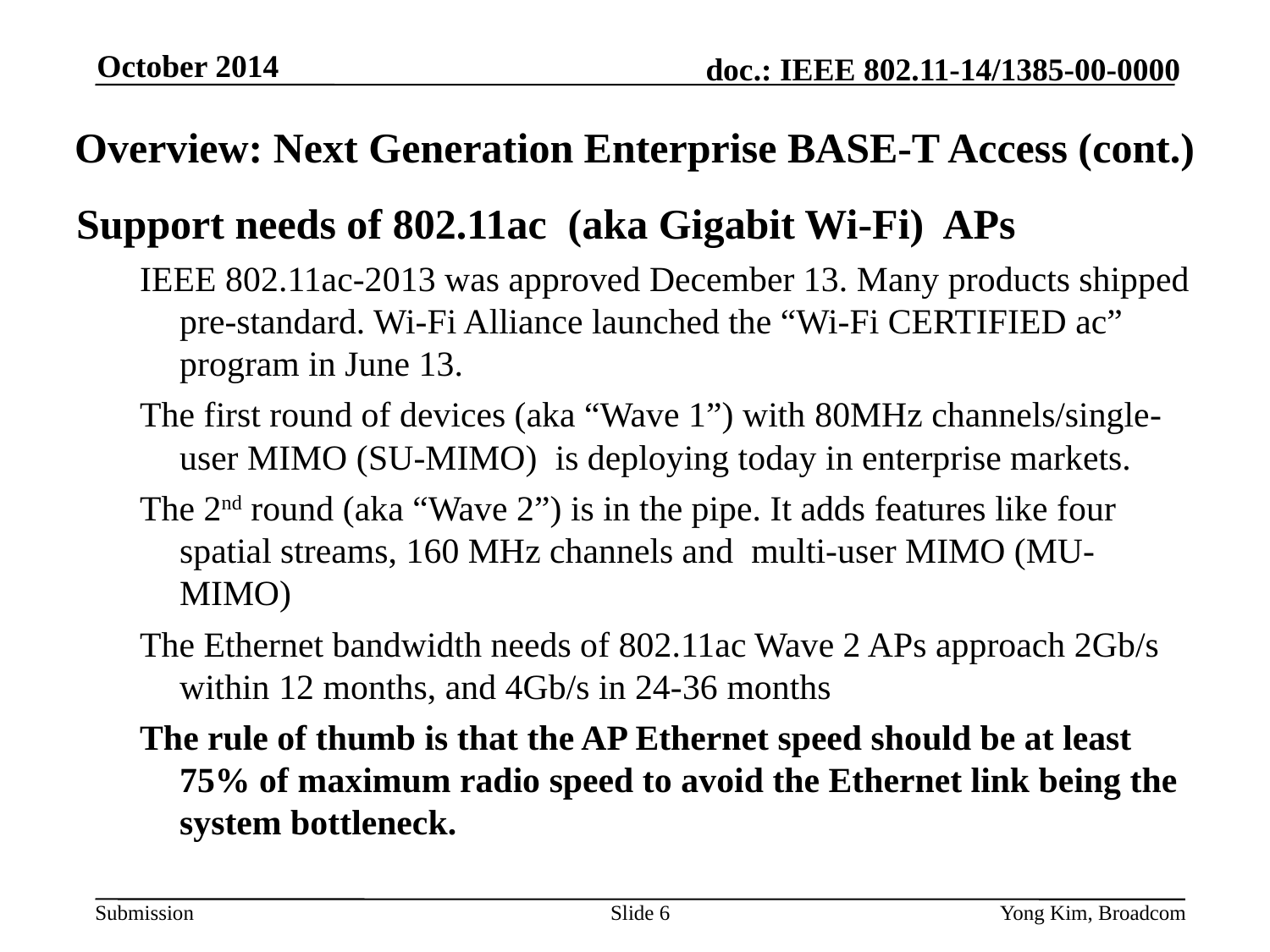

October 2014
# Overview: Next Generation Enterprise BASE-T Access (cont.)
Support needs of 802.11ac  (aka Gigabit Wi-Fi)  APs
IEEE 802.11ac-2013 was approved December 13. Many products shipped pre-standard. Wi-Fi Alliance launched the “Wi-Fi CERTIFIED ac” program in June 13.
The first round of devices (aka “Wave 1”) with 80MHz channels/single-user MIMO (SU-MIMO)  is deploying today in enterprise markets.
The 2nd round (aka “Wave 2”) is in the pipe. It adds features like four spatial streams, 160 MHz channels and  multi-user MIMO (MU-MIMO)
The Ethernet bandwidth needs of 802.11ac Wave 2 APs approach 2Gb/s within 12 months, and 4Gb/s in 24-36 months
The rule of thumb is that the AP Ethernet speed should be at least 75% of maximum radio speed to avoid the Ethernet link being the system bottleneck.

Slide 6
Yong Kim, Broadcom